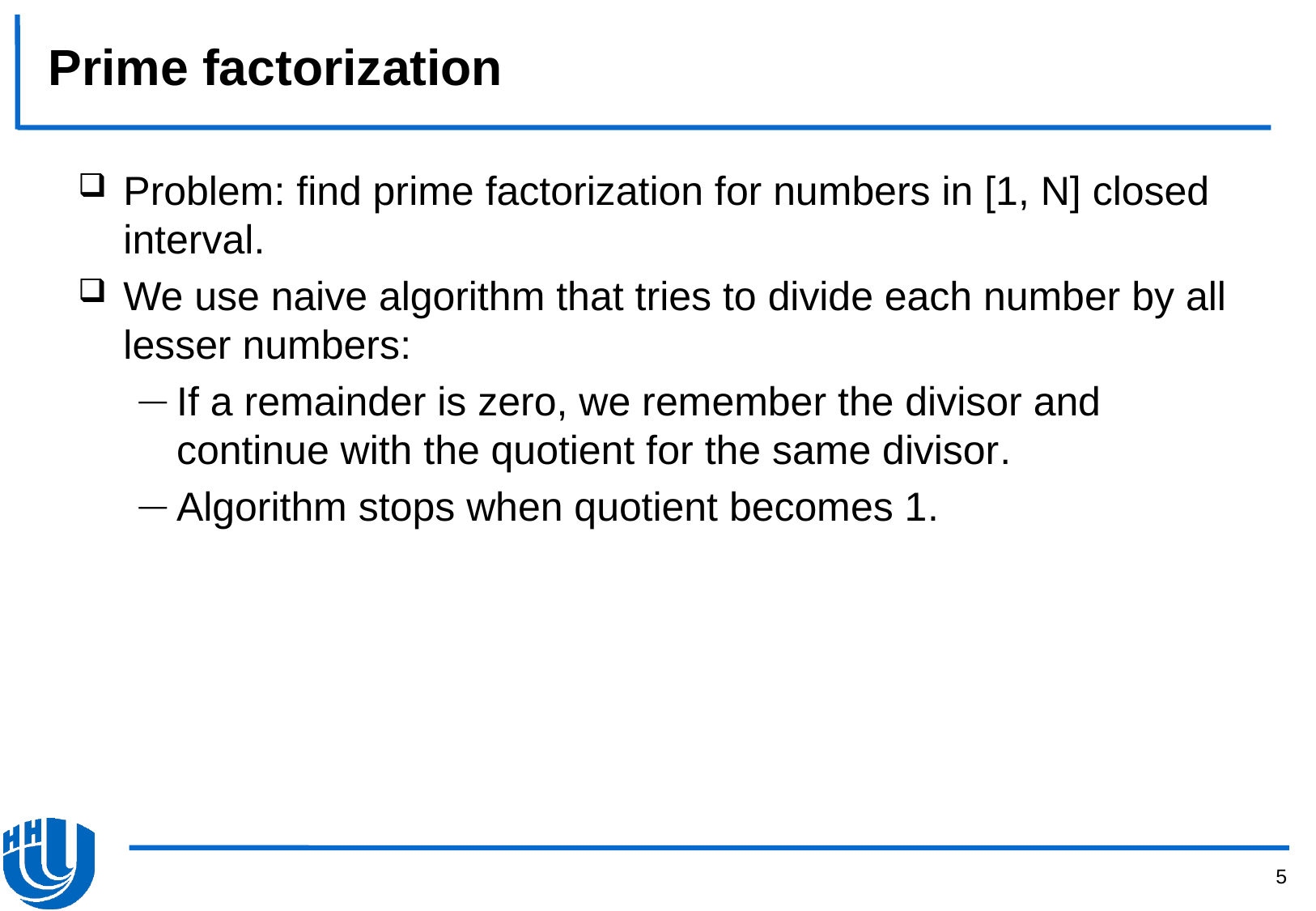

# Prime factorization
Problem: find prime factorization for numbers in [1, N] closed interval.
We use naive algorithm that tries to divide each number by all lesser numbers:
If a remainder is zero, we remember the divisor and continue with the quotient for the same divisor.
Algorithm stops when quotient becomes 1.